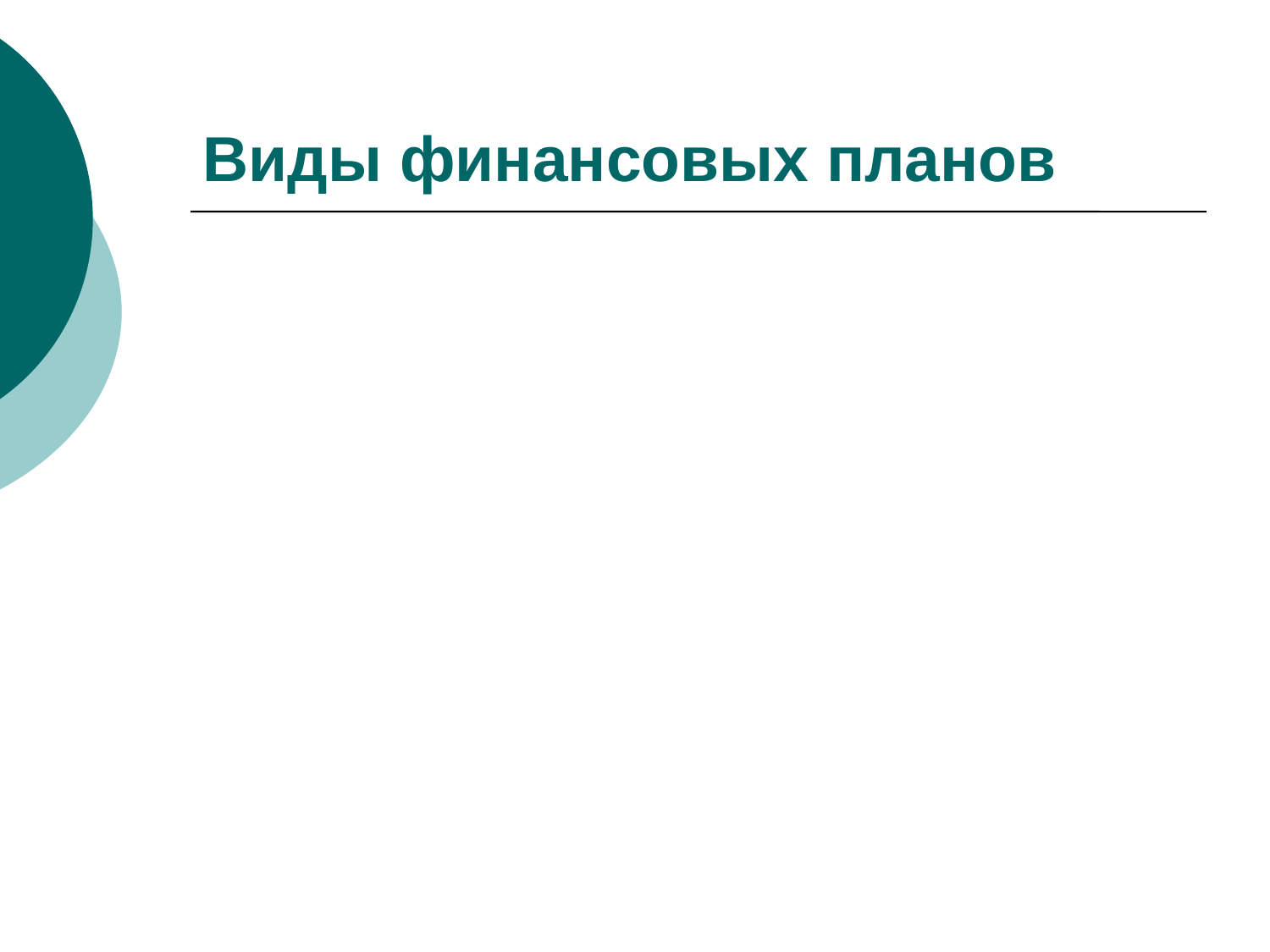

# Виды финансовых планов
Перспективный

Текущий

Оперативный